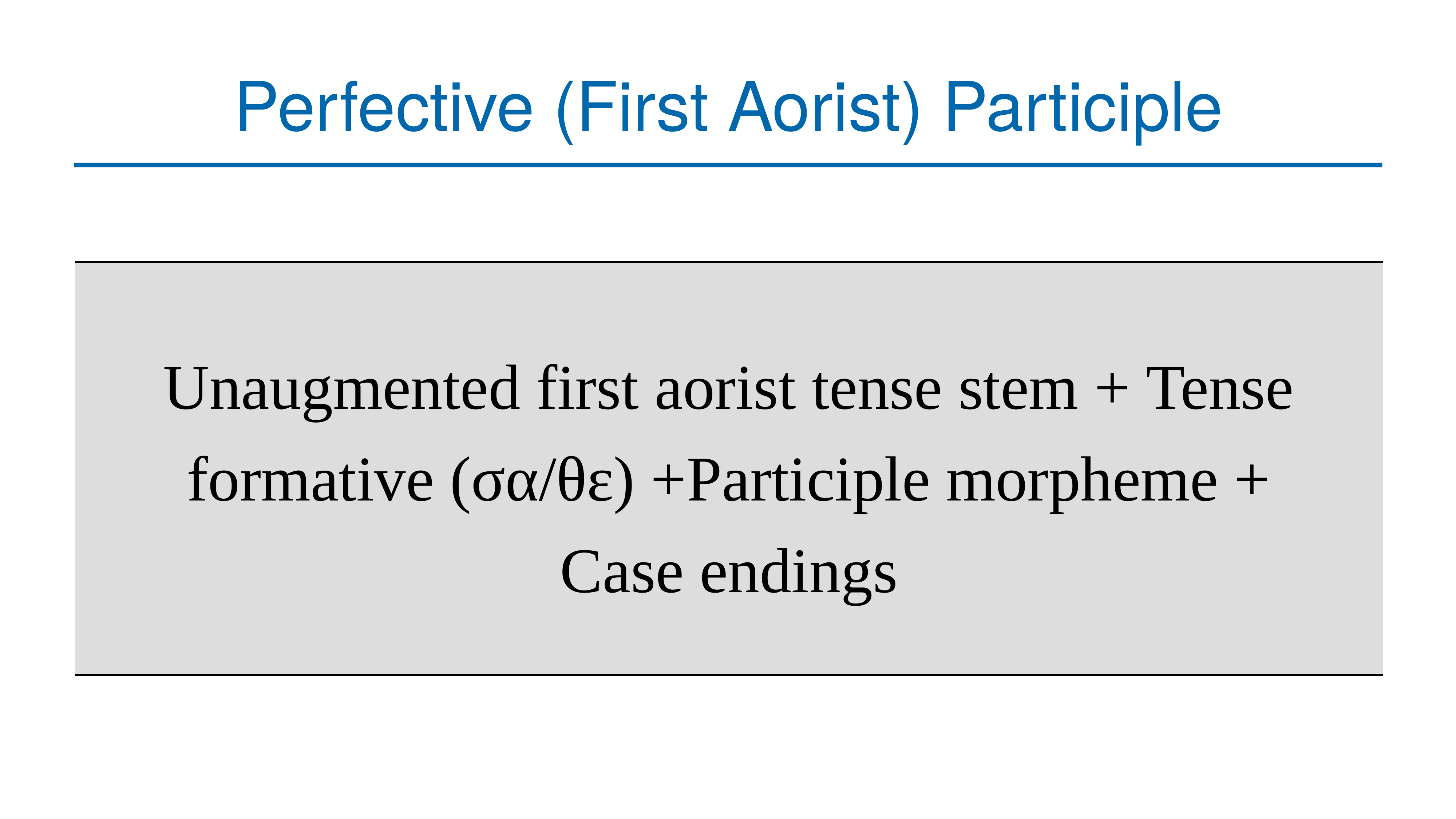

# Perfective (First Aorist) Participle
| Unaugmented first aorist tense stem +  Tense formative (σα/θε) + Participle morpheme + Case endings |
| --- |